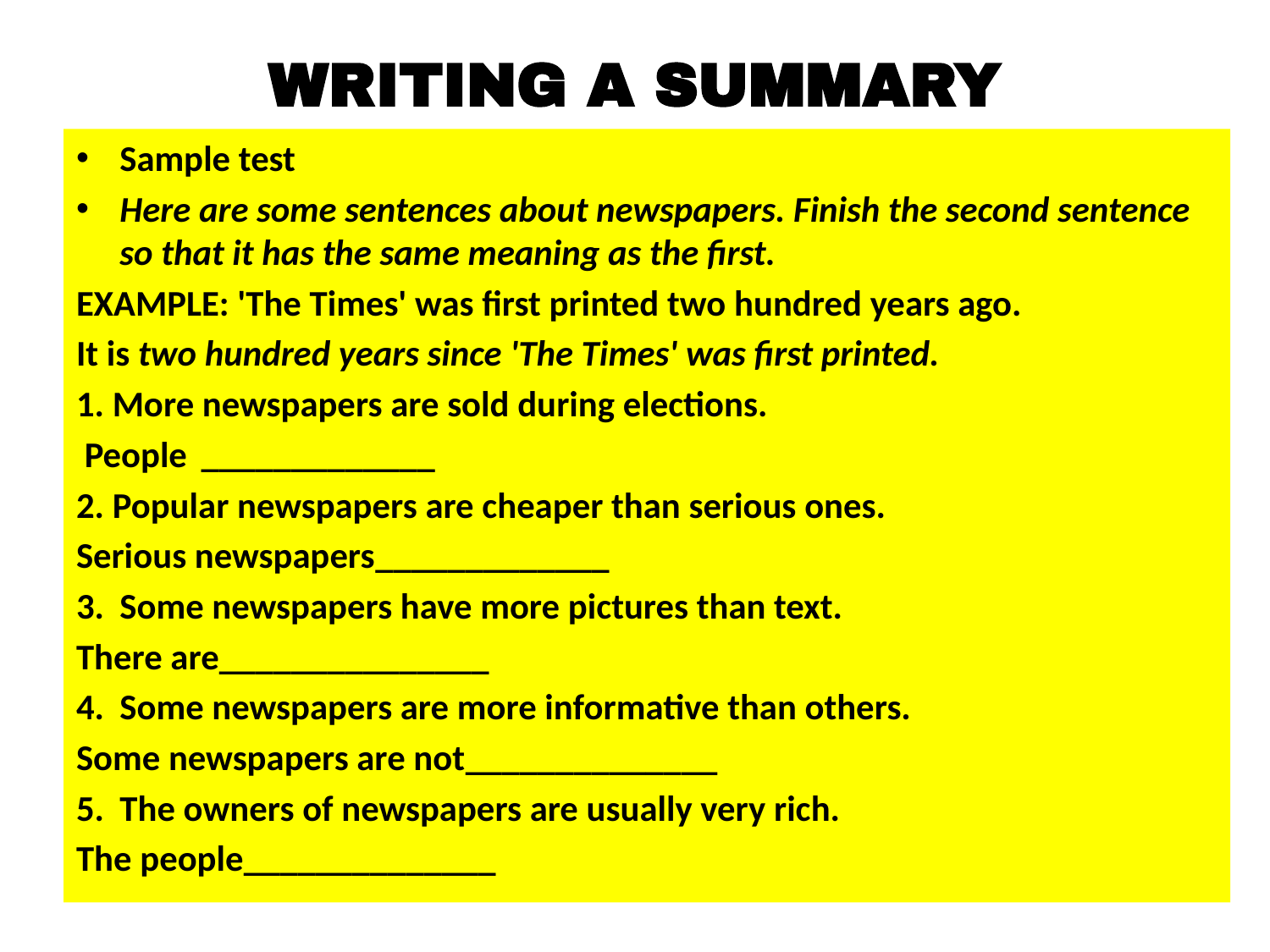

# WRITING A SUMMARY
Sample test
Here are some sentences about newspapers. Finish the second sentence so that it has the same meaning as the first.
example: 'The Times' was first printed two hundred years ago.
It is two hundred years since 'The Times' was first printed.
1. More newspapers are sold during elections.
 People	_____________
2. Popular newspapers are cheaper than serious ones.
Serious newspapers_____________
3.	Some newspapers have more pictures than text.
There are_______________
4.	Some newspapers are more informative than others.
Some newspapers are not______________
5.	The owners of newspapers are usually very rich.
The people______________